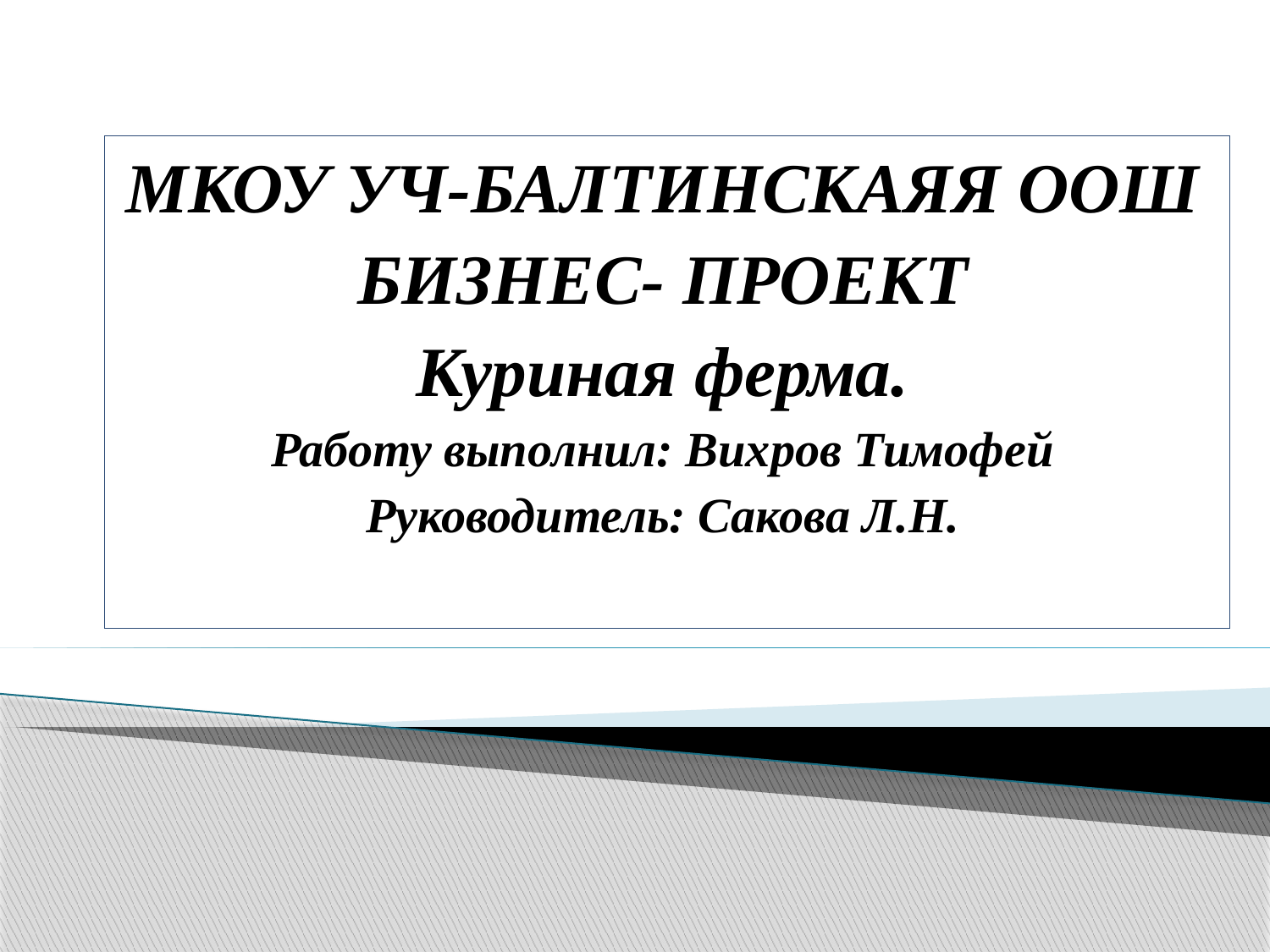

#
МКОУ УЧ-БАЛТИНСКАЯЯ ООШ
БИЗНЕС- ПРОЕКТ
Куриная ферма.
Работу выполнил: Вихров Тимофей
Руководитель: Сакова Л.Н.